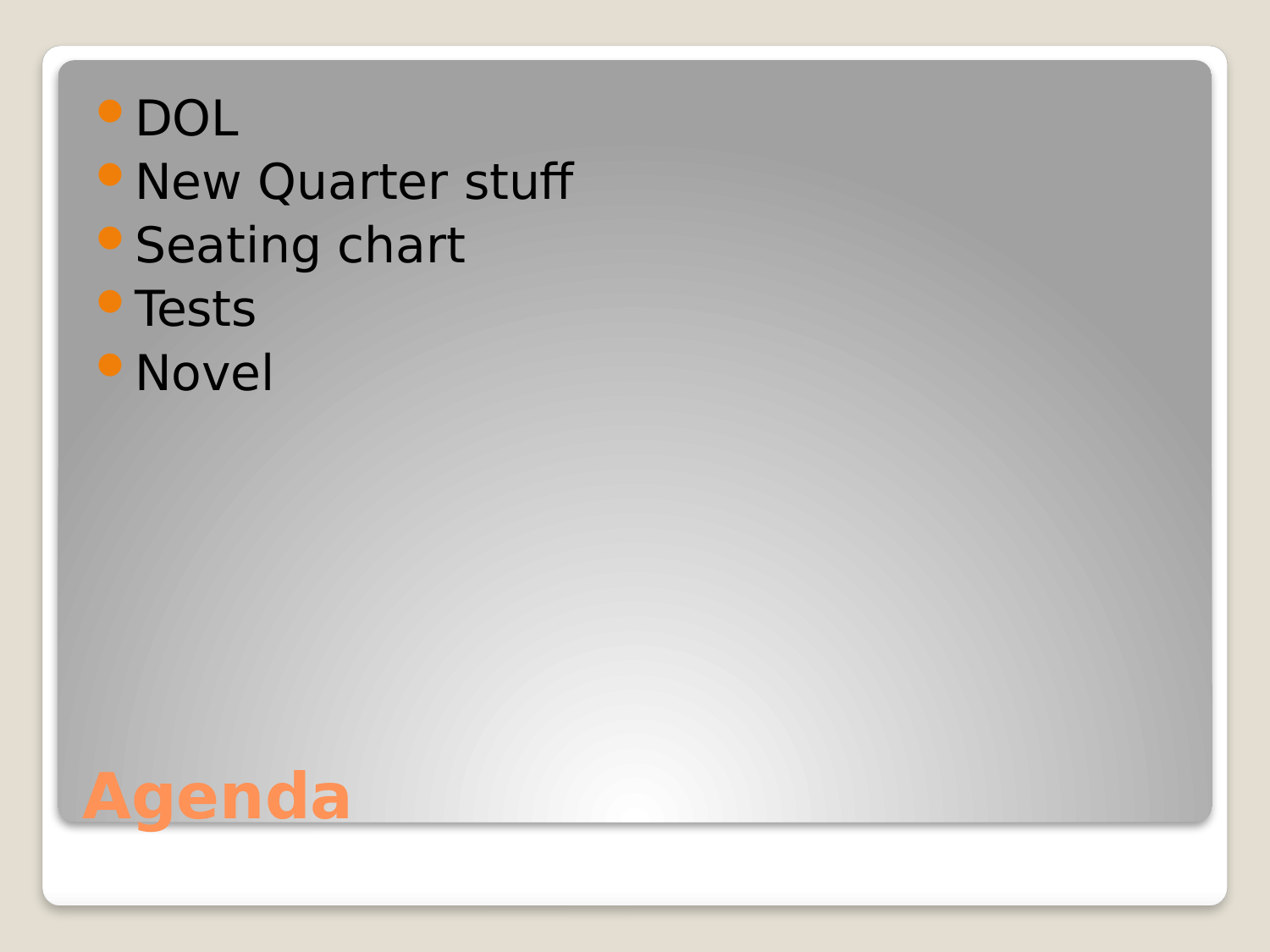

DOL
New Quarter stuff
Seating chart
Tests
Novel
# Agenda